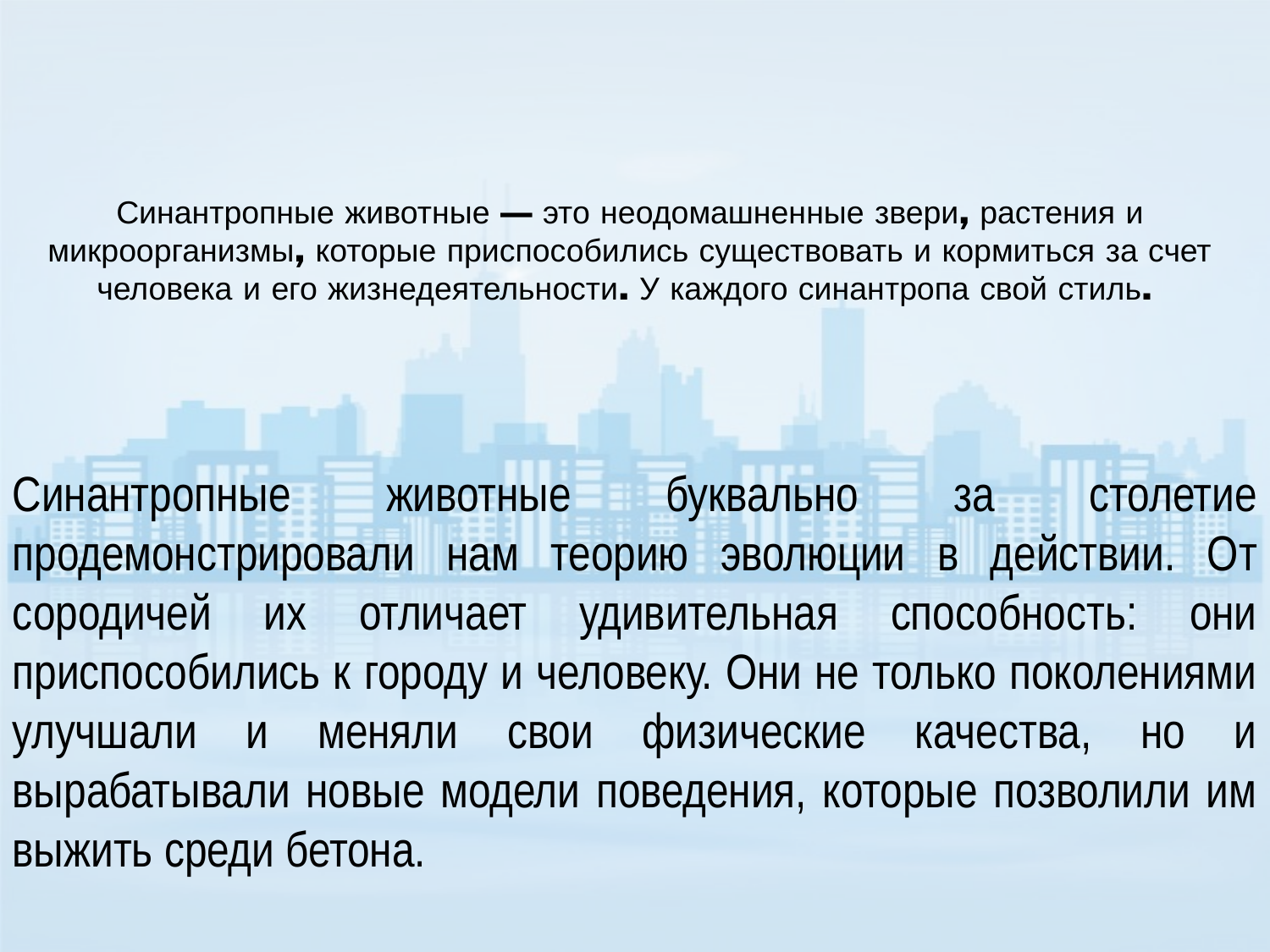

Синантропные животные — это неодомашненные звери, растения и микроорганизмы, которые приспособились существовать и кормиться за счет человека и его жизнедеятельности. У каждого синантропа свой стиль.
Синантропные животные буквально за столетие продемонстрировали нам теорию эволюции в действии. От сородичей их отличает удивительная способность: они приспособились к городу и человеку. Они не только поколениями улучшали и меняли свои физические качества, но и вырабатывали новые модели поведения, которые позволили им выжить среди бетона.